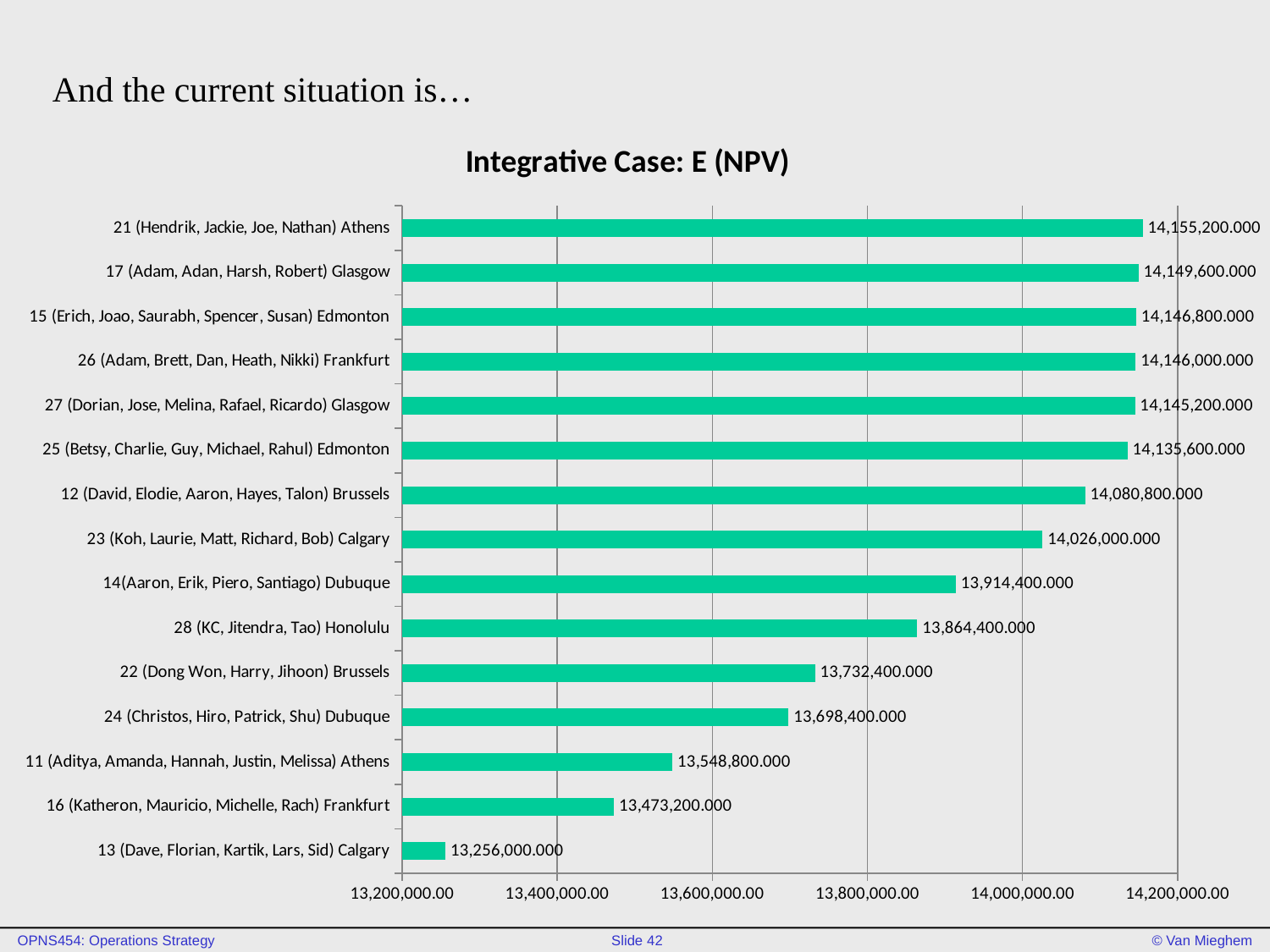

And the current situation is…

### Chart: Integrative Case: E (NPV)

| Category |  |
|---|---|
| 13 (Dave, Florian, Kartik, Lars, Sid) Calgary | 13256000.0 |
| 16 (Katheron, Mauricio, Michelle, Rach) Frankfurt | 13473200.0 |
| 11 (Aditya, Amanda, Hannah, Justin, Melissa) Athens | 13548800.0 |
| 24 (Christos, Hiro, Patrick, Shu) Dubuque | 13698400.0 |
| 22 (Dong Won, Harry, Jihoon) Brussels | 13732400.0 |
| 28 (KC, Jitendra, Tao) Honolulu | 13864400.0 |
| 14(Aaron, Erik, Piero, Santiago) Dubuque | 13914400.0 |
| 23 (Koh, Laurie, Matt, Richard, Bob) Calgary | 14026000.0 |
| 12 (David, Elodie, Aaron, Hayes, Talon) Brussels | 14080800.0 |
| 25 (Betsy, Charlie, Guy, Michael, Rahul) Edmonton | 14135600.0 |
| 27 (Dorian, Jose, Melina, Rafael, Ricardo) Glasgow | 14145200.0 |
| 26 (Adam, Brett, Dan, Heath, Nikki) Frankfurt | 14146000.0 |
| 15 (Erich, Joao, Saurabh, Spencer, Susan) Edmonton | 14146800.0 |
| 17 (Adam, Adan, Harsh, Robert) Glasgow | 14149600.0 |
| 21 (Hendrik, Jackie, Joe, Nathan) Athens | 14155200.0 |